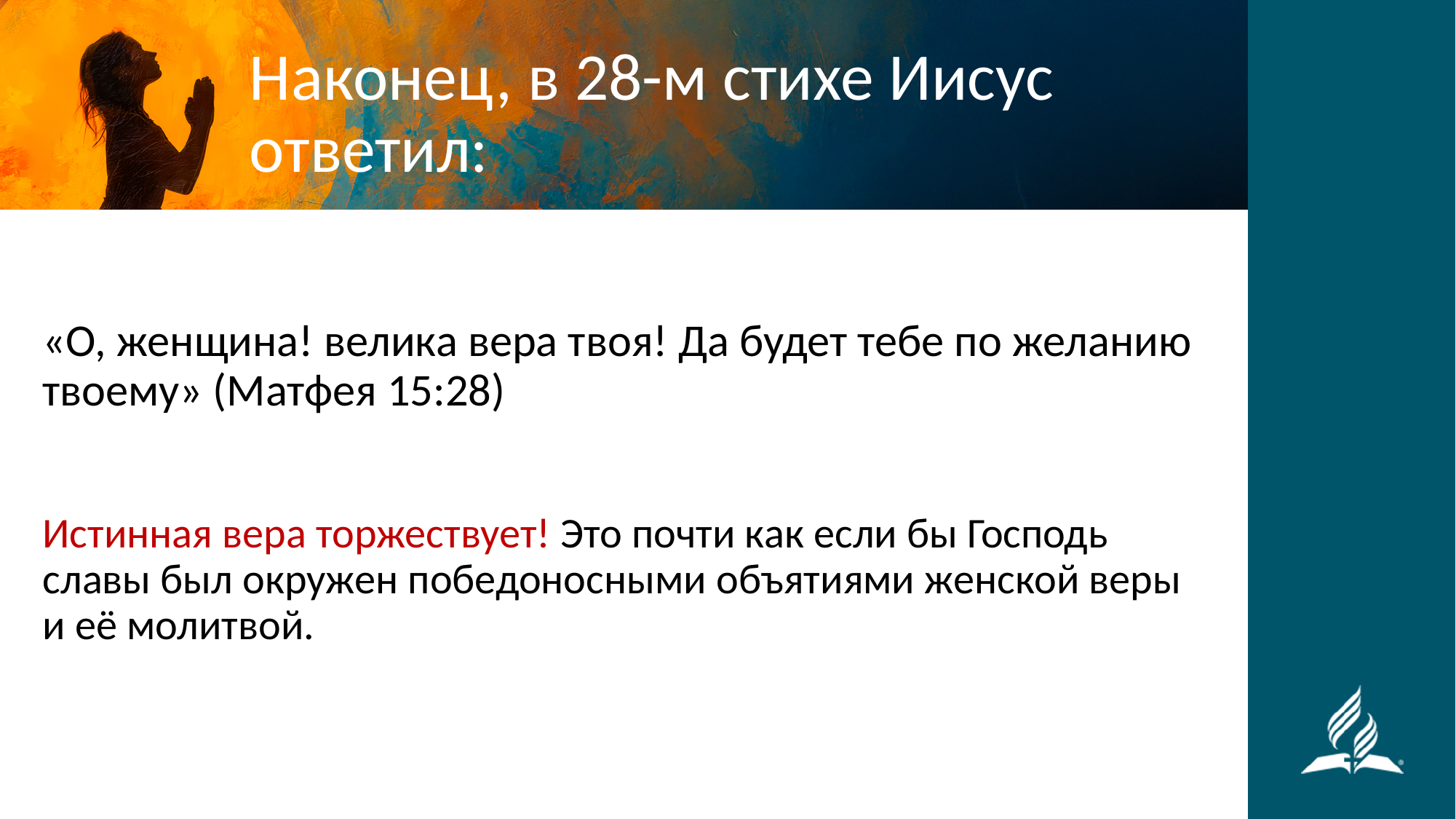

# Наконец, в 28-м стихе Иисус ответил:

«О, женщина! велика вера твоя! Да будет тебе по желанию твоему» (Матфея 15:28)

Истинная вера торжествует! Это почти как если бы Господь славы был окружен победоносными объятиями женской веры и её молитвой.